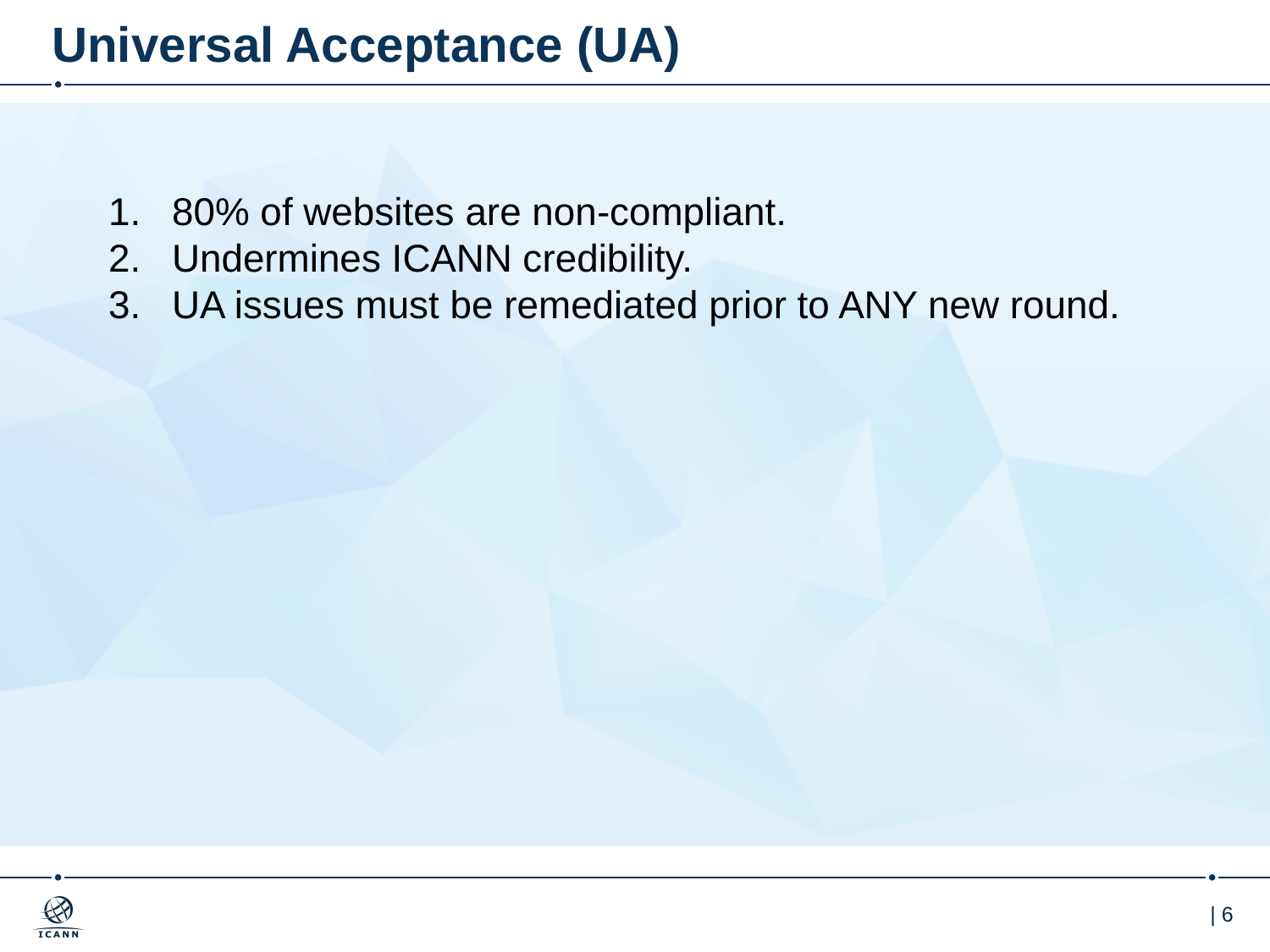

# Universal Acceptance (UA)
80% of websites are non-compliant.
Undermines ICANN credibility.
UA issues must be remediated prior to ANY new round.